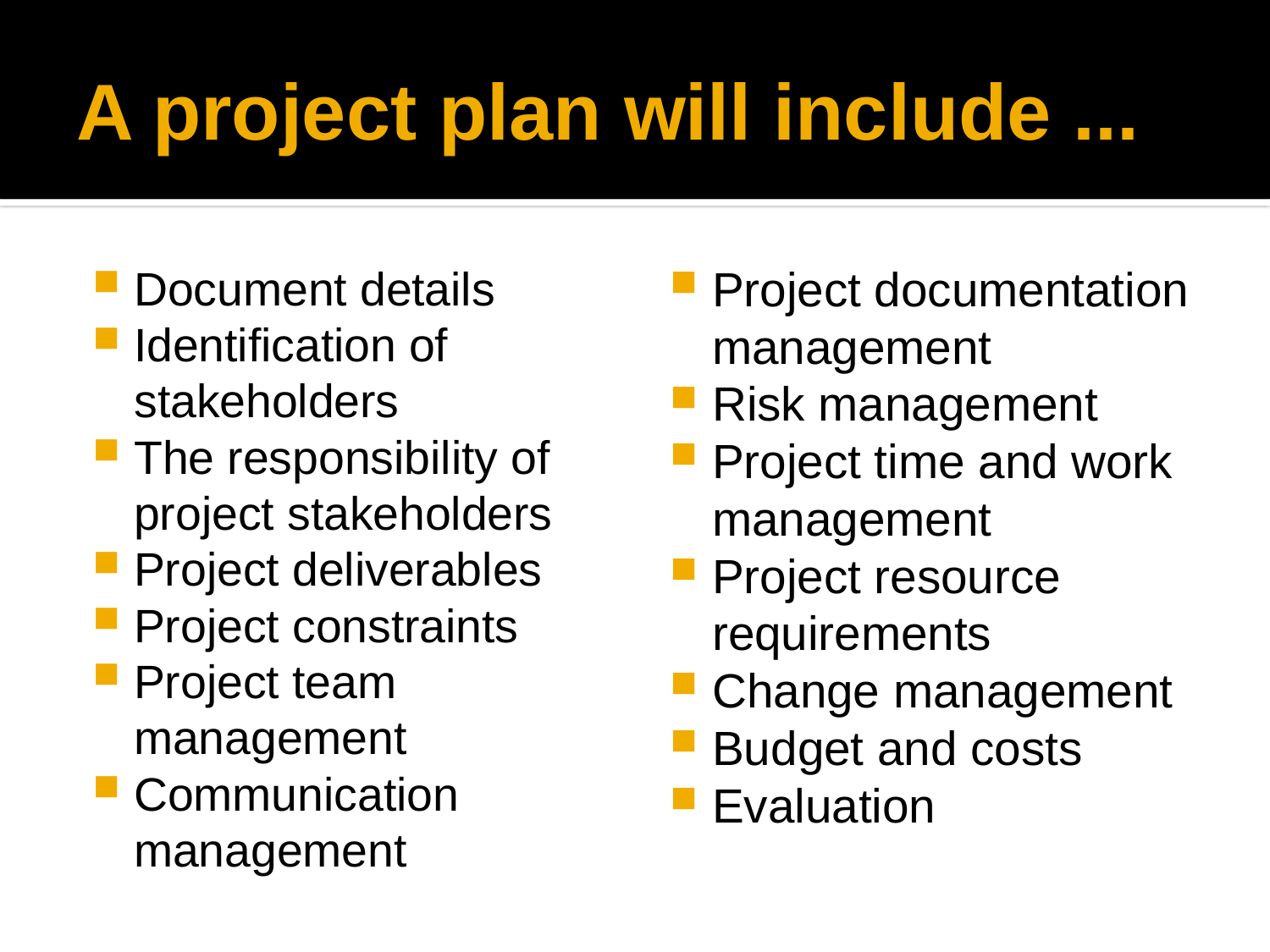

# A project plan will include ...
Document details
Identification of stakeholders
The responsibility of project stakeholders
Project deliverables
Project constraints
Project team management
Communication management

Project documentation management
Risk management
Project time and work management
Project resource requirements
Change management
Budget and costs
Evaluation